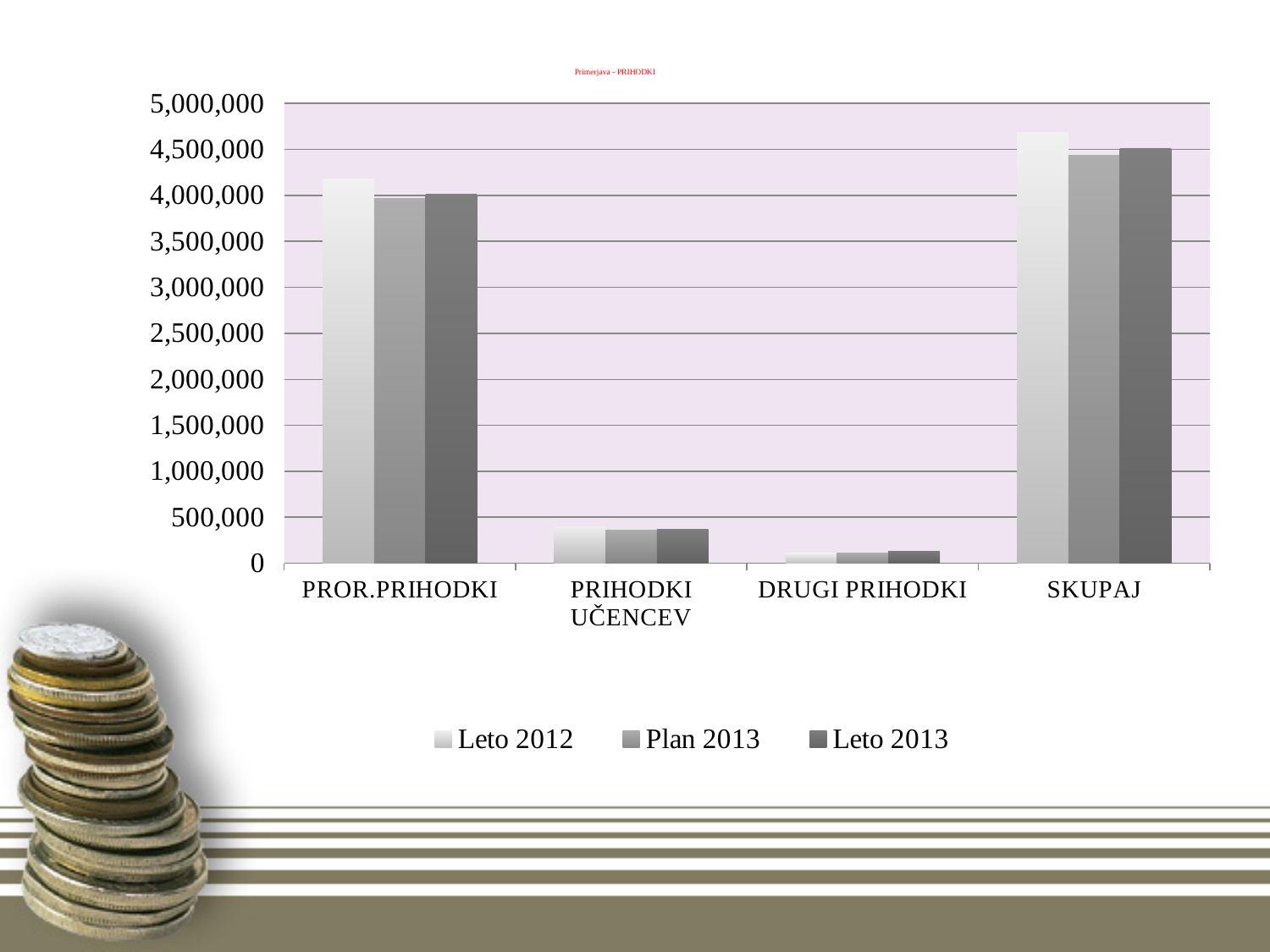

# Primerjava - PRIHODKI

### Chart

| Category | Leto 2012 | Plan 2013 | Leto 2013 |
|---|---|---|---|
| PROR.PRIHODKI | 4179760.0 | 3970500.0 | 4008371.0 |
| PRIHODKI UČENCEV | 393574.0 | 360000.0 | 371028.0 |
| DRUGI PRIHODKI | 107353.0 | 107000.0 | 132405.0 |
| SKUPAJ | 4680687.0 | 4437500.0 | 4511804.0 |